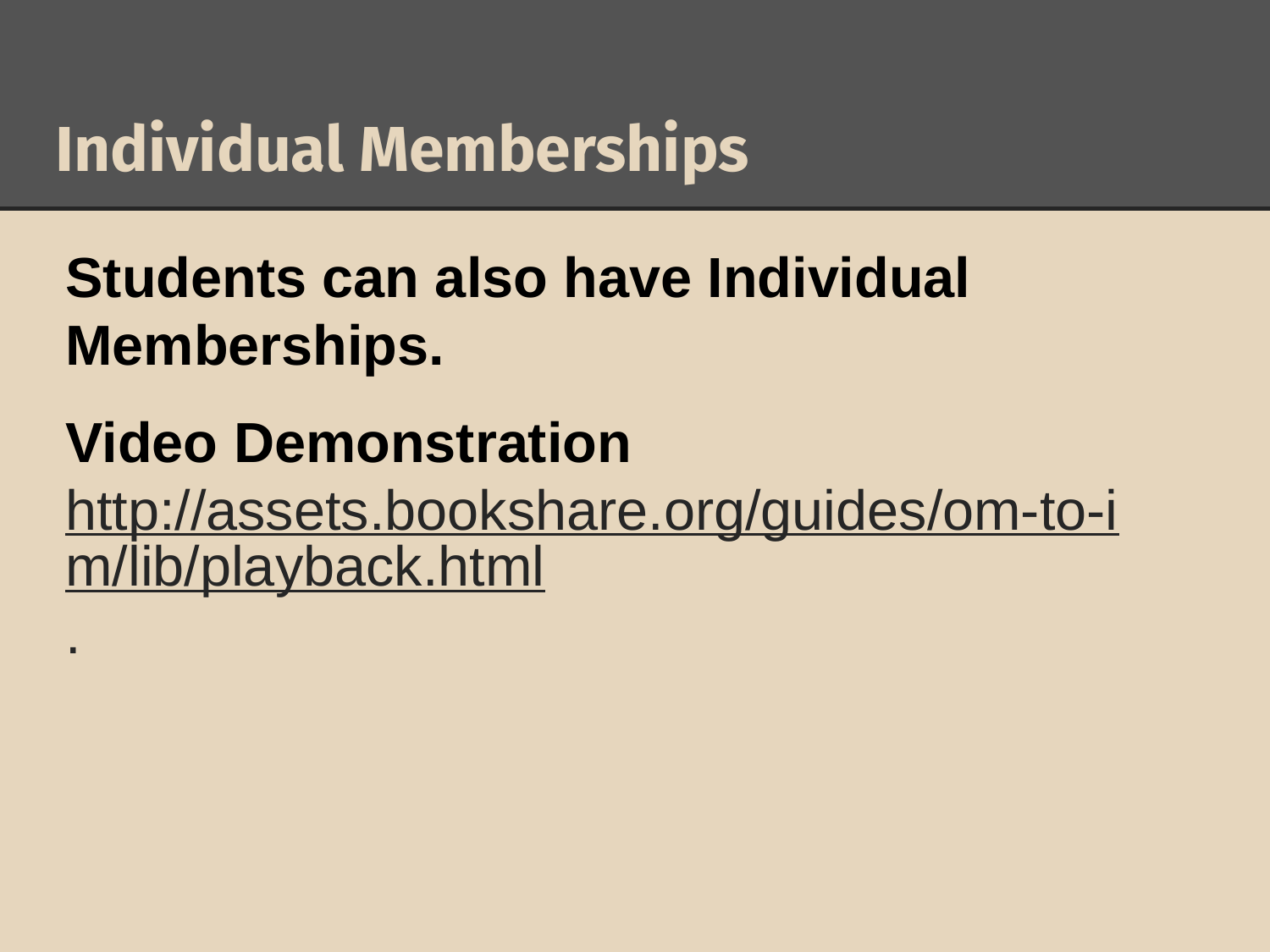

# Individual Memberships
Students can also have Individual Memberships.

Video Demonstration
http://assets.bookshare.org/guides/om-to-im/lib/playback.html.